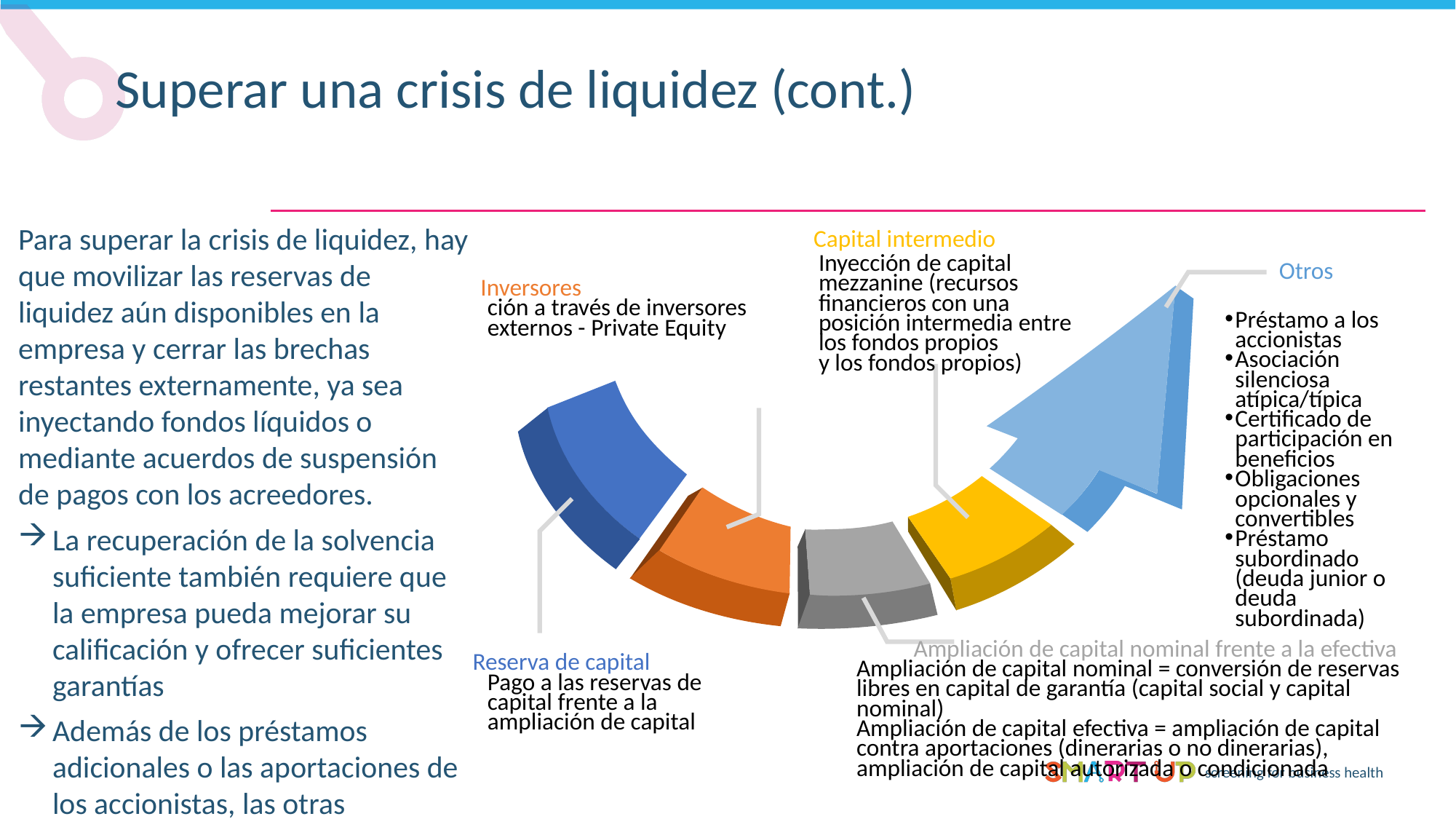

Superar una crisis de liquidez (cont.)
Para superar la crisis de liquidez, hay que movilizar las reservas de liquidez aún disponibles en la empresa y cerrar las brechas restantes externamente, ya sea inyectando fondos líquidos o mediante acuerdos de suspensión de pagos con los acreedores.
La recuperación de la solvencia suficiente también requiere que la empresa pueda mejorar su calificación y ofrecer suficientes garantías
Además de los préstamos adicionales o las aportaciones de los accionistas, las otras posibilidades son .…….

Capital intermedio

Otros
Inyección de capital mezzanine (recursos financieros con una posición intermedia entre los fondos propios
y los fondos propios)
Inversores

ción a través de inversores externos - Private Equity
Préstamo a los accionistas
Asociación silenciosa atípica/típica
Certificado de participación en beneficios
Obligaciones opcionales y convertibles
Préstamo subordinado (deuda junior o deuda subordinada)

Ampliación de capital nominal frente a la efectiva
Reserva de capital
Ampliación de capital nominal = conversión de reservas libres en capital de garantía (capital social y capital nominal)
Ampliación de capital efectiva = ampliación de capital contra aportaciones (dinerarias o no dinerarias), ampliación de capital autorizada o condicionada
Pago a las reservas de capital frente a la ampliación de capital